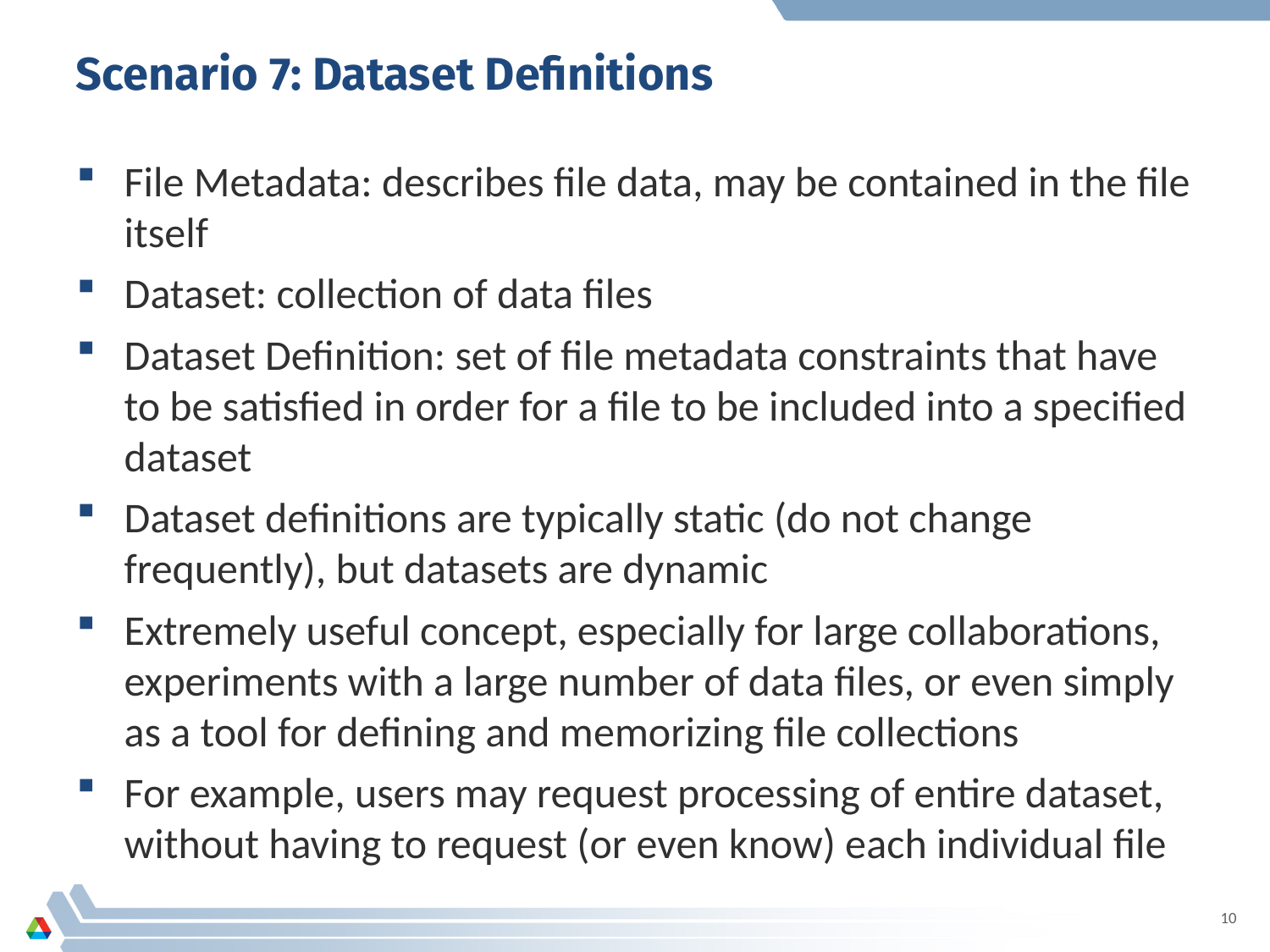

Scenario 7: Dataset Definitions

File Metadata: describes file data, may be contained in the file itself
Dataset: collection of data files
Dataset Definition: set of file metadata constraints that have to be satisfied in order for a file to be included into a specified dataset
Dataset definitions are typically static (do not change frequently), but datasets are dynamic
Extremely useful concept, especially for large collaborations, experiments with a large number of data files, or even simply as a tool for defining and memorizing file collections
For example, users may request processing of entire dataset, without having to request (or even know) each individual file

10